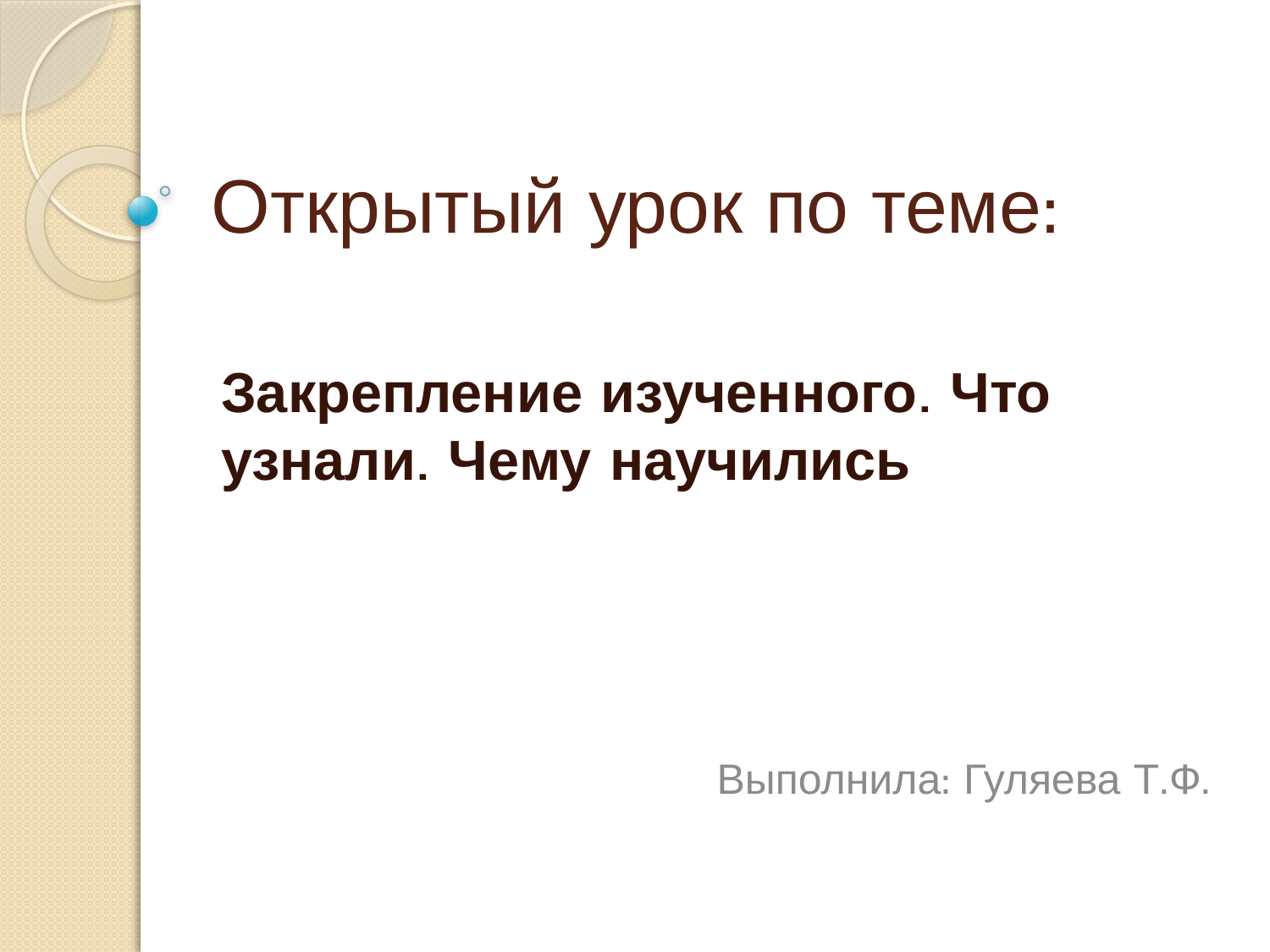

# Открытый урок по теме:
Закрепление изученного. Что узнали. Чему научились
Выполнила: Гуляева Т.Ф.